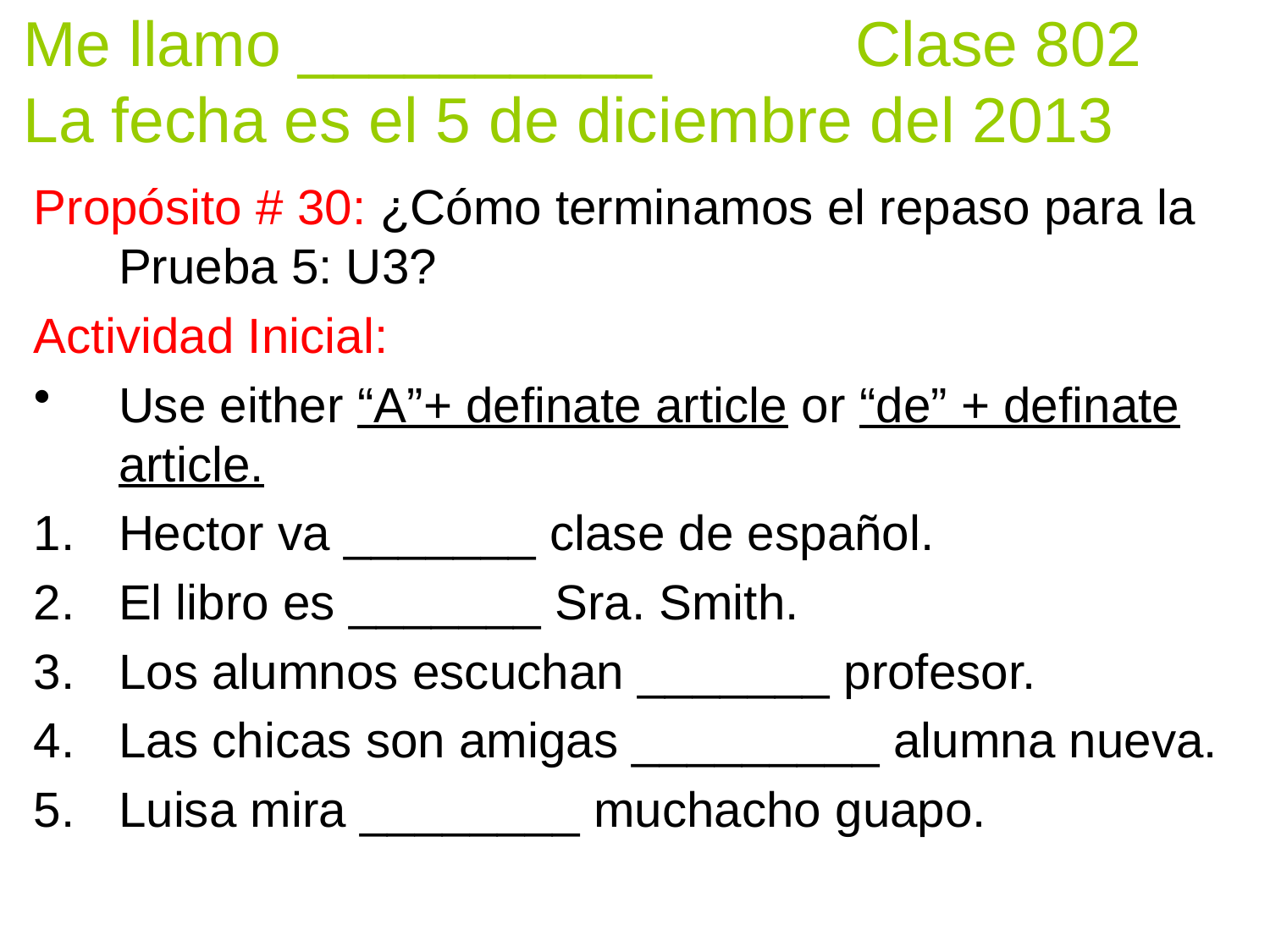

# Me llamo __________ 	    Clase 802 La fecha es el 5 de diciembre del 2013
Propósito # 30: ¿Cómo terminamos el repaso para la Prueba 5: U3?
Actividad Inicial:
Use either “A”+ definate article or “de” + definate article.
Hector va _______ clase de español.
El libro es _______ Sra. Smith.
Los alumnos escuchan _______ profesor.
Las chicas son amigas _________ alumna nueva.
Luisa mira ________ muchacho guapo.